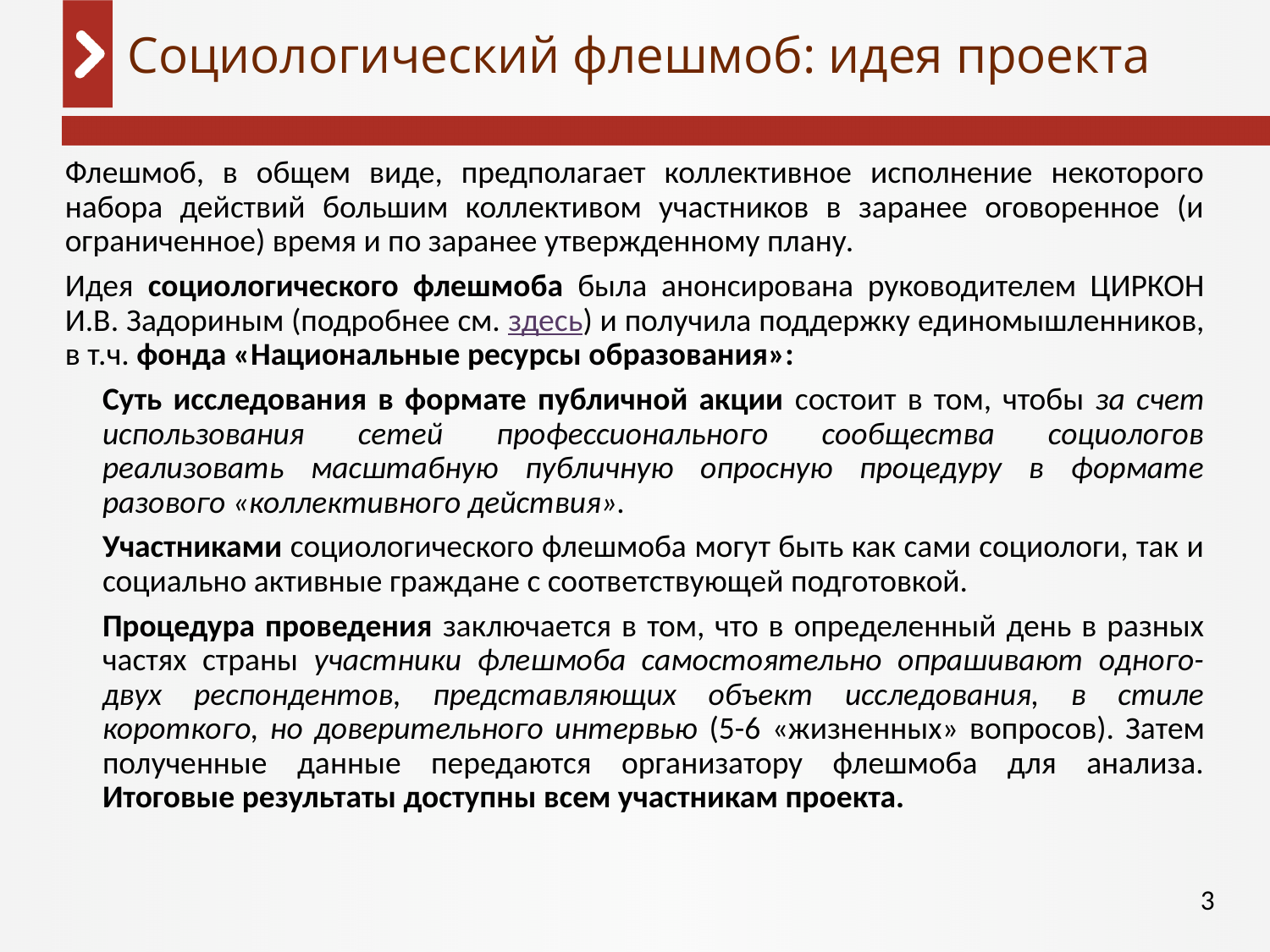

# Социологический флешмоб: идея проекта
Флешмоб, в общем виде, предполагает коллективное исполнение некоторого набора действий большим коллективом участников в заранее оговоренное (и ограниченное) время и по заранее утвержденному плану.
Идея социологического флешмоба была анонсирована руководителем ЦИРКОН И.В. Задориным (подробнее см. здесь) и получила поддержку единомышленников, в т.ч. фонда «Национальные ресурсы образования»:
Суть исследования в формате публичной акции состоит в том, чтобы за счет использования сетей профессионального сообщества социологов реализовать масштабную публичную опросную процедуру в формате разового «коллективного действия».
Участниками социологического флешмоба могут быть как сами социологи, так и социально активные граждане с соответствующей подготовкой.
Процедура проведения заключается в том, что в определенный день в разных частях страны участники флешмоба самостоятельно опрашивают одного-двух респондентов, представляющих объект исследования, в стиле короткого, но доверительного интервью (5-6 «жизненных» вопросов). Затем полученные данные передаются организатору флешмоба для анализа. Итоговые результаты доступны всем участникам проекта.